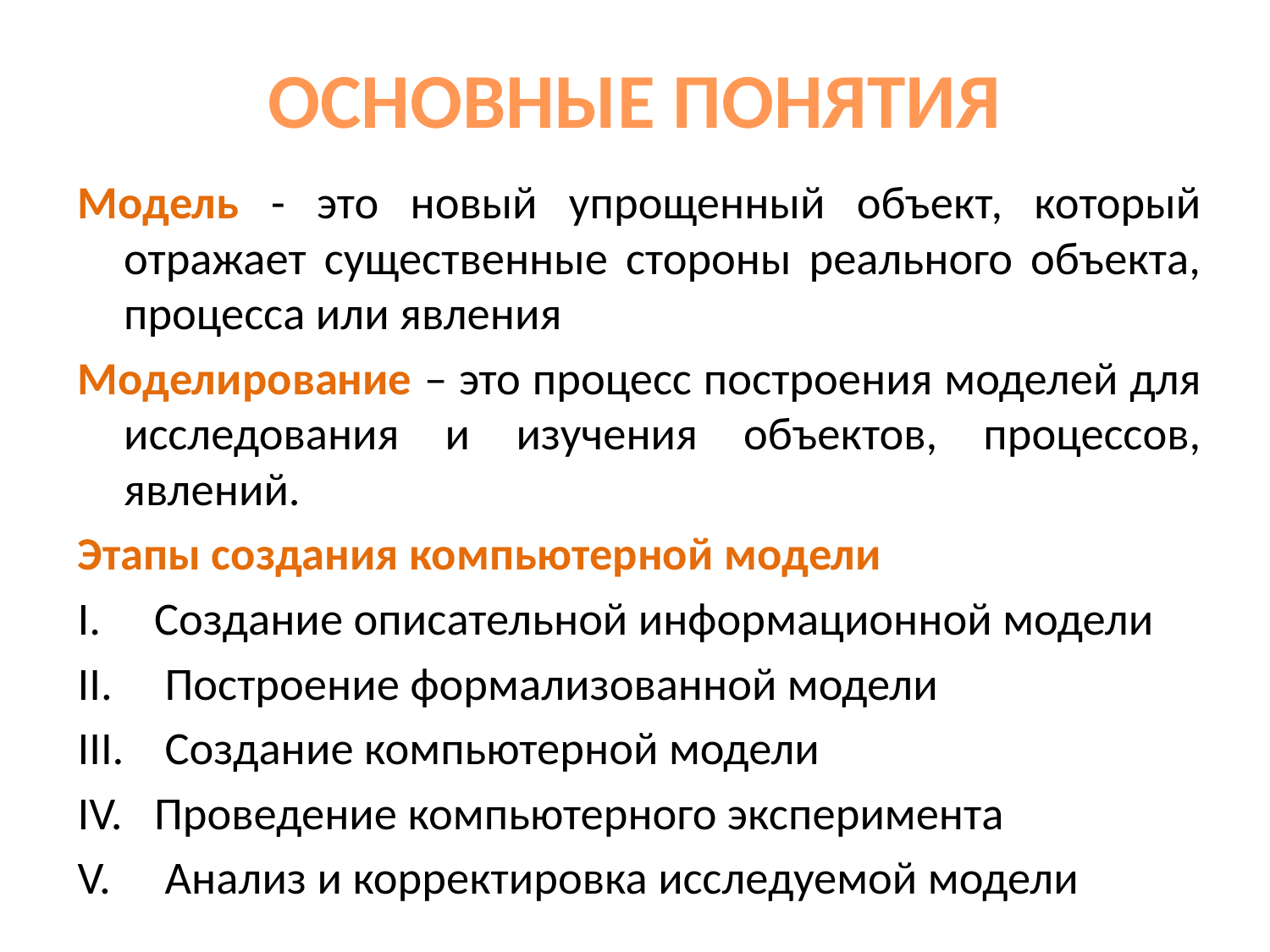

# ОСНОВНЫЕ ПОНЯТИЯ
Модель - это новый упрощенный объект, который отражает существенные стороны реального объекта, процесса или явления
Моделирование – это процесс построения моделей для исследования и изучения объектов, процессов, явлений.
Этапы создания компьютерной модели
Создание описательной информационной модели
 Построение формализованной модели
 Создание компьютерной модели
Проведение компьютерного эксперимента
 Анализ и корректировка исследуемой модели